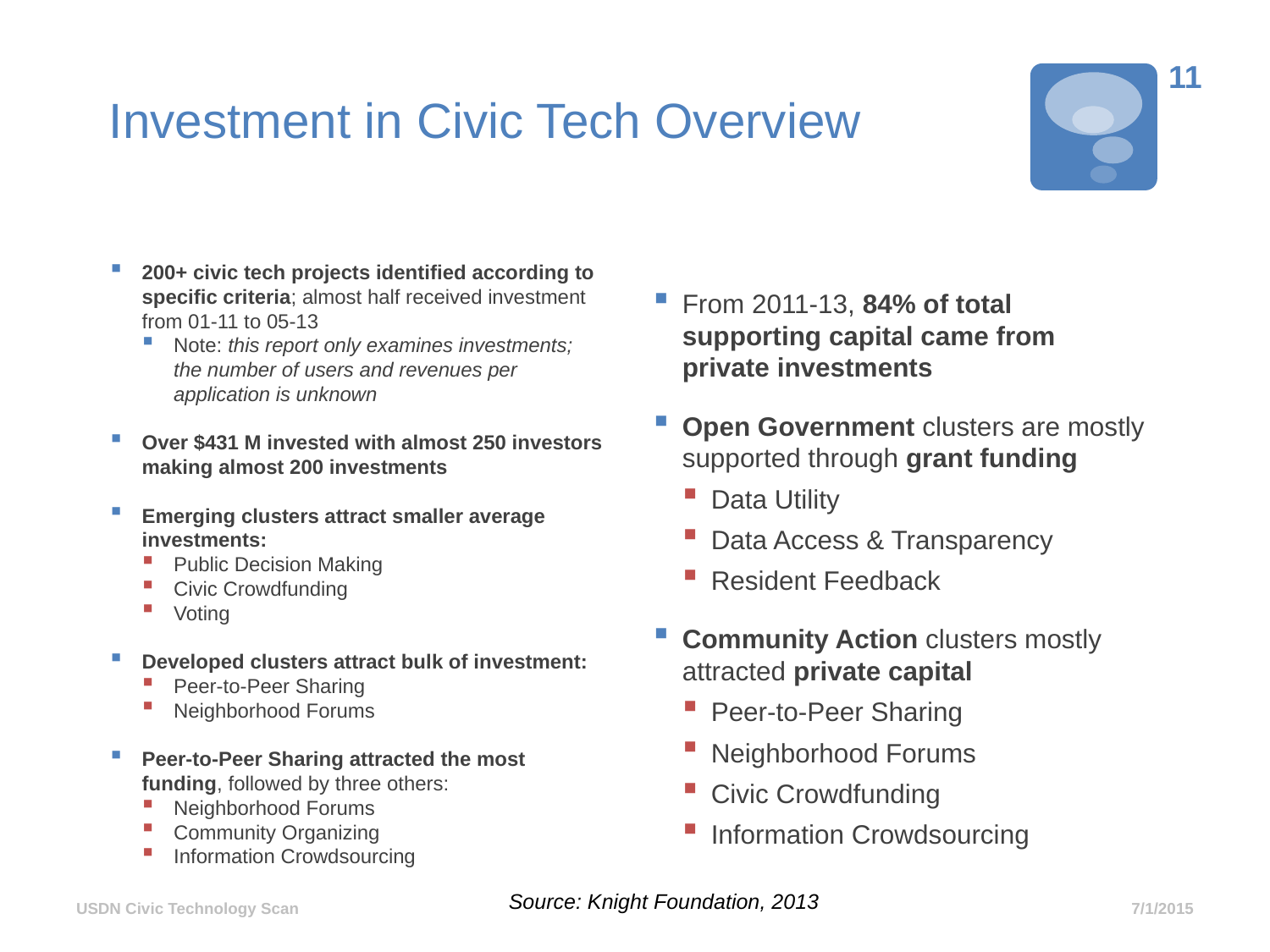

11
# Investment in Civic Tech Overview
Investment Overview by Cluster
Cluster Investments by Investor Type
200+ civic tech projects identified according to specific criteria; almost half received investment from 01-11 to 05-13
Note: this report only examines investments; the number of users and revenues per application is unknown

Over $431 M invested with almost 250 investors making almost 200 investments

Emerging clusters attract smaller average investments:
Public Decision Making
Civic Crowdfunding
Voting

Developed clusters attract bulk of investment:
Peer-to-Peer Sharing
Neighborhood Forums

Peer-to-Peer Sharing attracted the most funding, followed by three others:
Neighborhood Forums
Community Organizing
Information Crowdsourcing
From 2011-13, 84% of total supporting capital came from private investments
Open Government clusters are mostly supported through grant funding
Data Utility
Data Access & Transparency
Resident Feedback
Community Action clusters mostly attracted private capital
Peer-to-Peer Sharing
Neighborhood Forums
Civic Crowdfunding
Information Crowdsourcing
USDN Civic Technology Scan
Source: Knight Foundation, 2013
7/1/2015